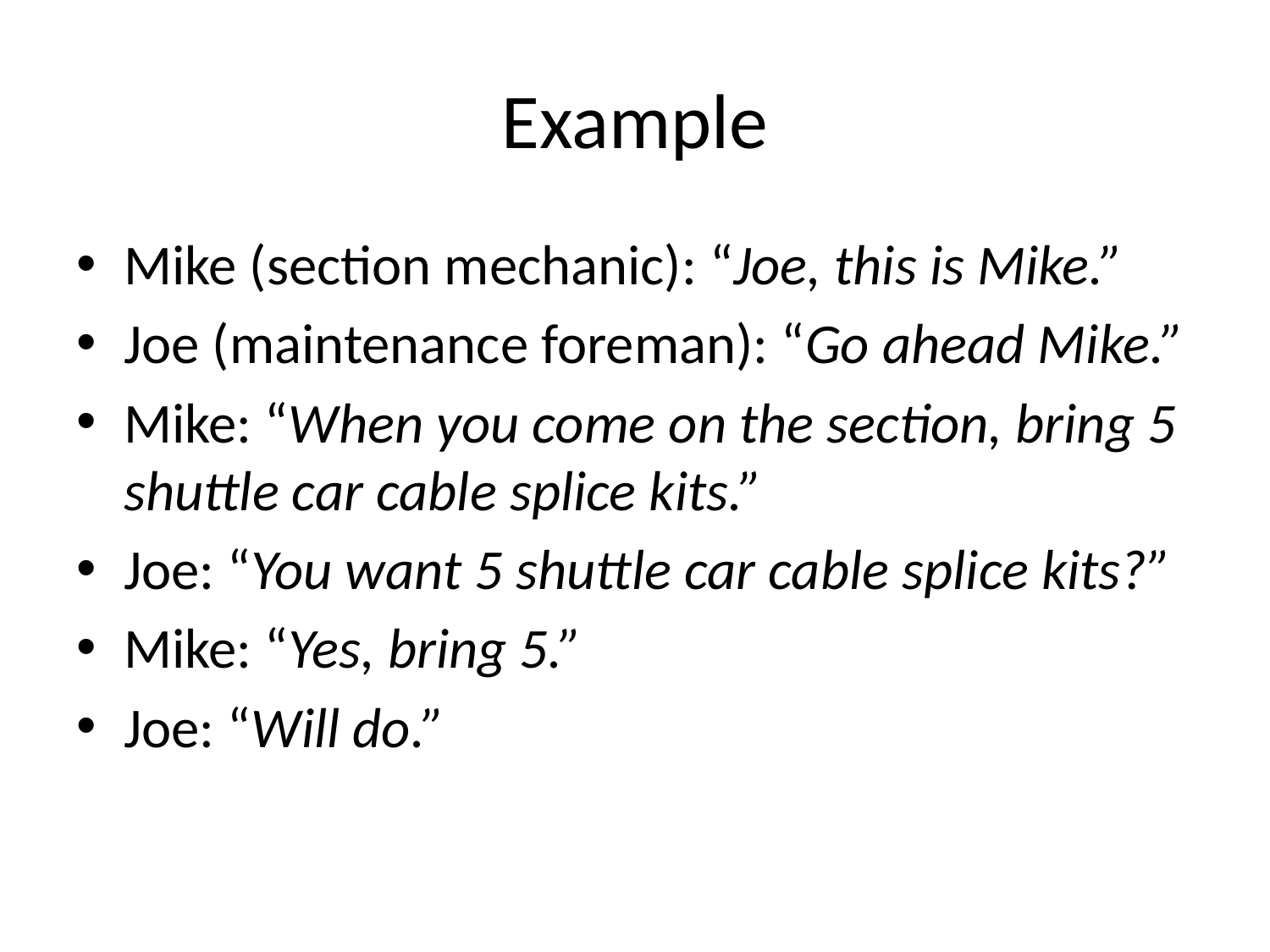

# Example
Mike (section mechanic): “Joe, this is Mike.”
Joe (maintenance foreman): “Go ahead Mike.”
Mike: “When you come on the section, bring 5 shuttle car cable splice kits.”
Joe: “You want 5 shuttle car cable splice kits?”
Mike: “Yes, bring 5.”
Joe: “Will do.”